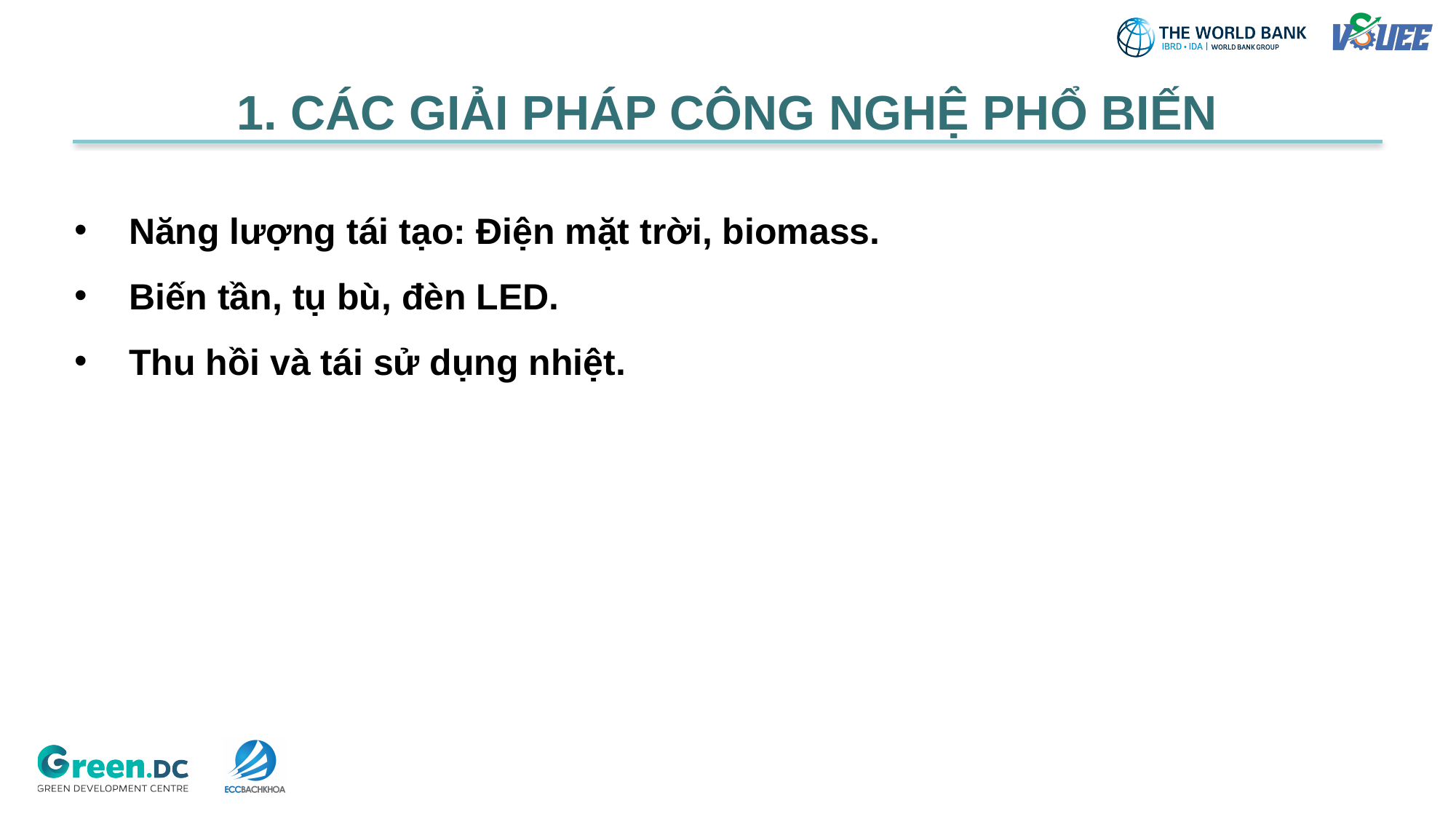

1. CÁC GIẢI PHÁP CÔNG NGHỆ PHỔ BIẾN

Năng lượng tái tạo: Điện mặt trời, biomass.
Biến tần, tụ bù, đèn LED.
Thu hồi và tái sử dụng nhiệt.